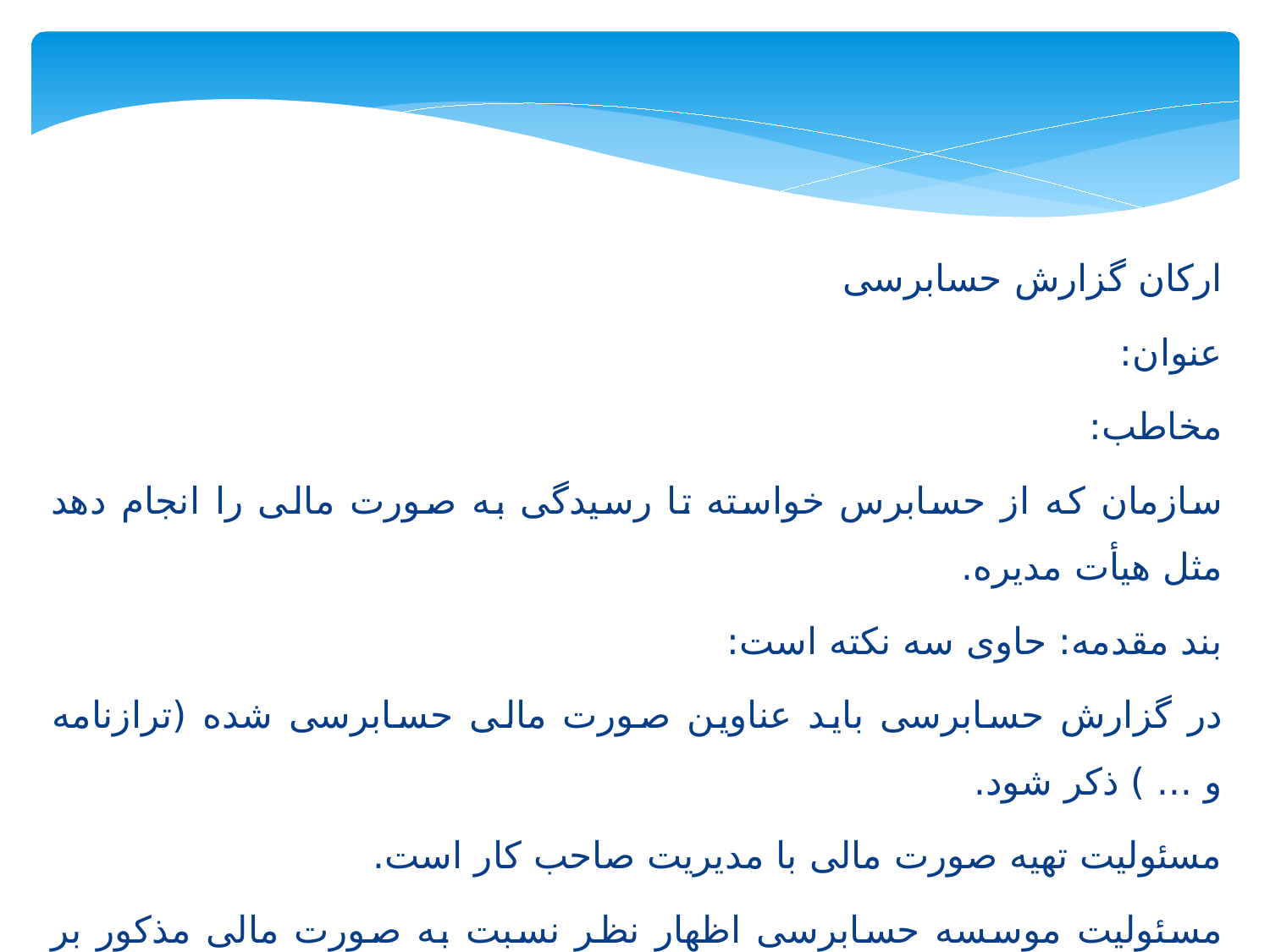

ارکان گزارش حسابرسی
عنوان:
مخاطب:
سازمان که از حسابرس خواسته تا رسیدگی به صورت مالی را انجام دهد مثل هیأت مدیره.
بند مقدمه: حاوی سه نکته است:
در گزارش حسابرسی باید عناوین صورت مالی حسابرسی شده (ترازنامه و ... ) ذکر شود.
مسئولیت تهیه صورت مالی با مدیریت صاحب کار است.
مسئولیت موسسه حسابرسی اظهار نظر نسبت به صورت مالی مذکور بر اساس حسابرسی انجام شده است.